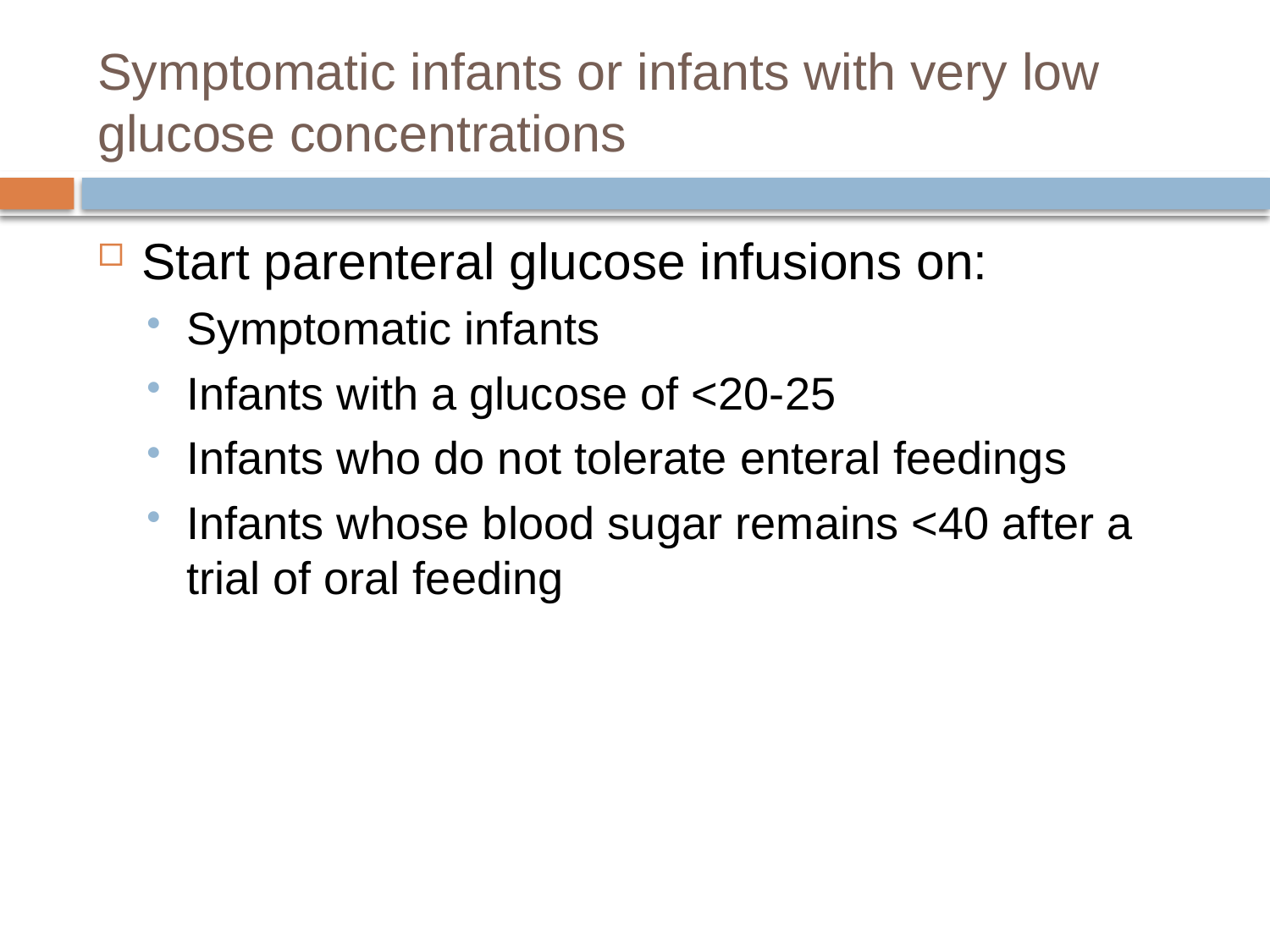

# Symptomatic infants or infants with very low glucose concentrations
Start parenteral glucose infusions on:
Symptomatic infants
Infants with a glucose of <20-25
Infants who do not tolerate enteral feedings
Infants whose blood sugar remains <40 after a trial of oral feeding